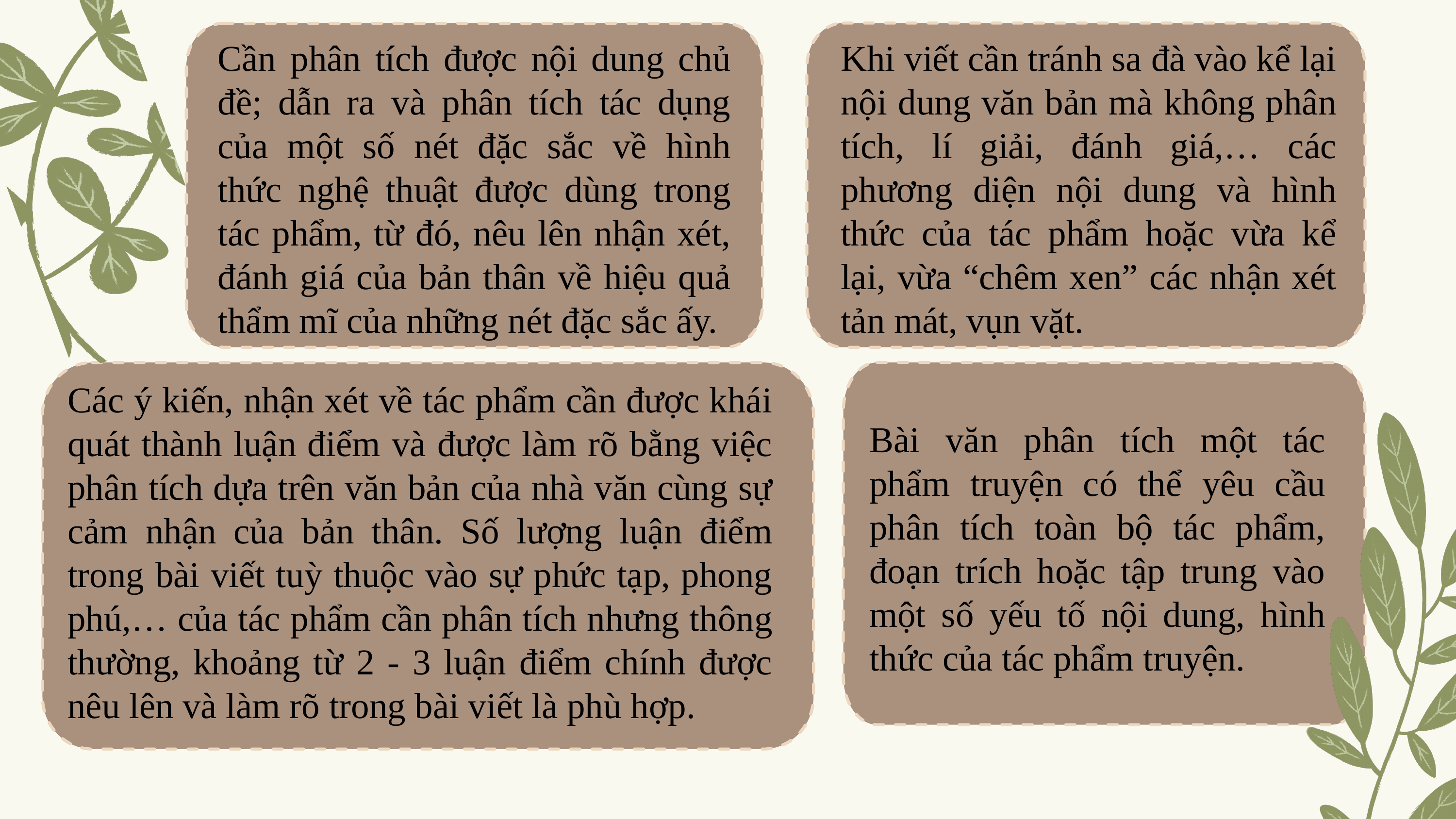

Cần phân tích được nội dung chủ đề; dẫn ra và phân tích tác dụng của một số nét đặc sắc về hình thức nghệ thuật được dùng trong tác phẩm, từ đó, nêu lên nhận xét, đánh giá của bản thân về hiệu quả thẩm mĩ của những nét đặc sắc ấy.
Khi viết cần tránh sa đà vào kể lại nội dung văn bản mà không phân tích, lí giải, đánh giá,… các phương diện nội dung và hình thức của tác phẩm hoặc vừa kể lại, vừa “chêm xen” các nhận xét tản mát, vụn vặt.

Các ý kiến, nhận xét về tác phẩm cần được khái quát thành luận điểm và được làm rõ bằng việc phân tích dựa trên văn bản của nhà văn cùng sự cảm nhận của bản thân. Số lượng luận điểm trong bài viết tuỳ thuộc vào sự phức tạp, phong phú,… của tác phẩm cần phân tích nhưng thông thường, khoảng từ 2 - 3 luận điểm chính được nêu lên và làm rõ trong bài viết là phù hợp.
Bài văn phân tích một tác phẩm truyện có thể yêu cầu phân tích toàn bộ tác phẩm, đoạn trích hoặc tập trung vào một số yếu tố nội dung, hình thức của tác phẩm truyện.